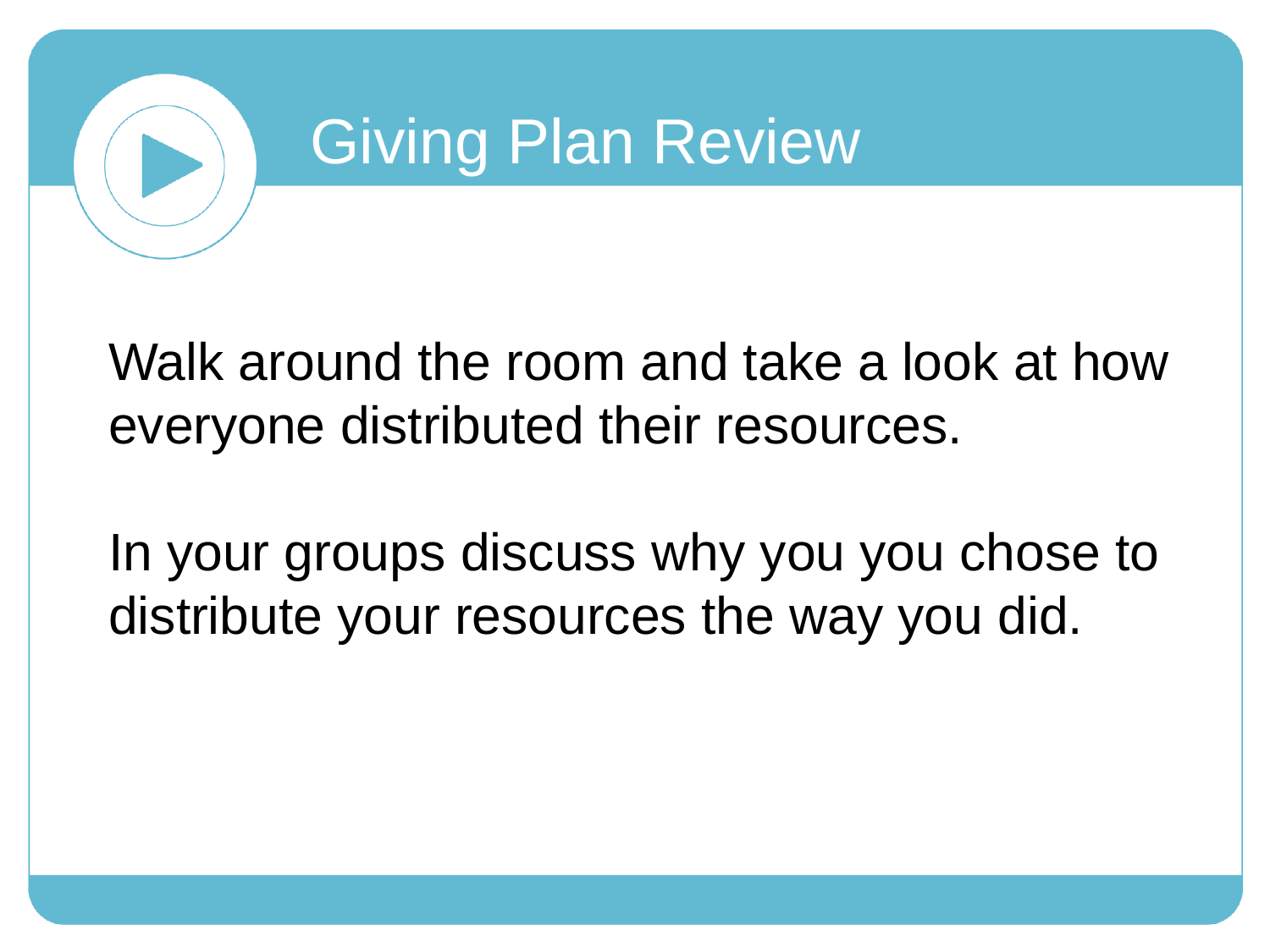

Giving Plan Review
Walk around the room and take a look at how everyone distributed their resources.

In your groups discuss why you you chose to distribute your resources the way you did.